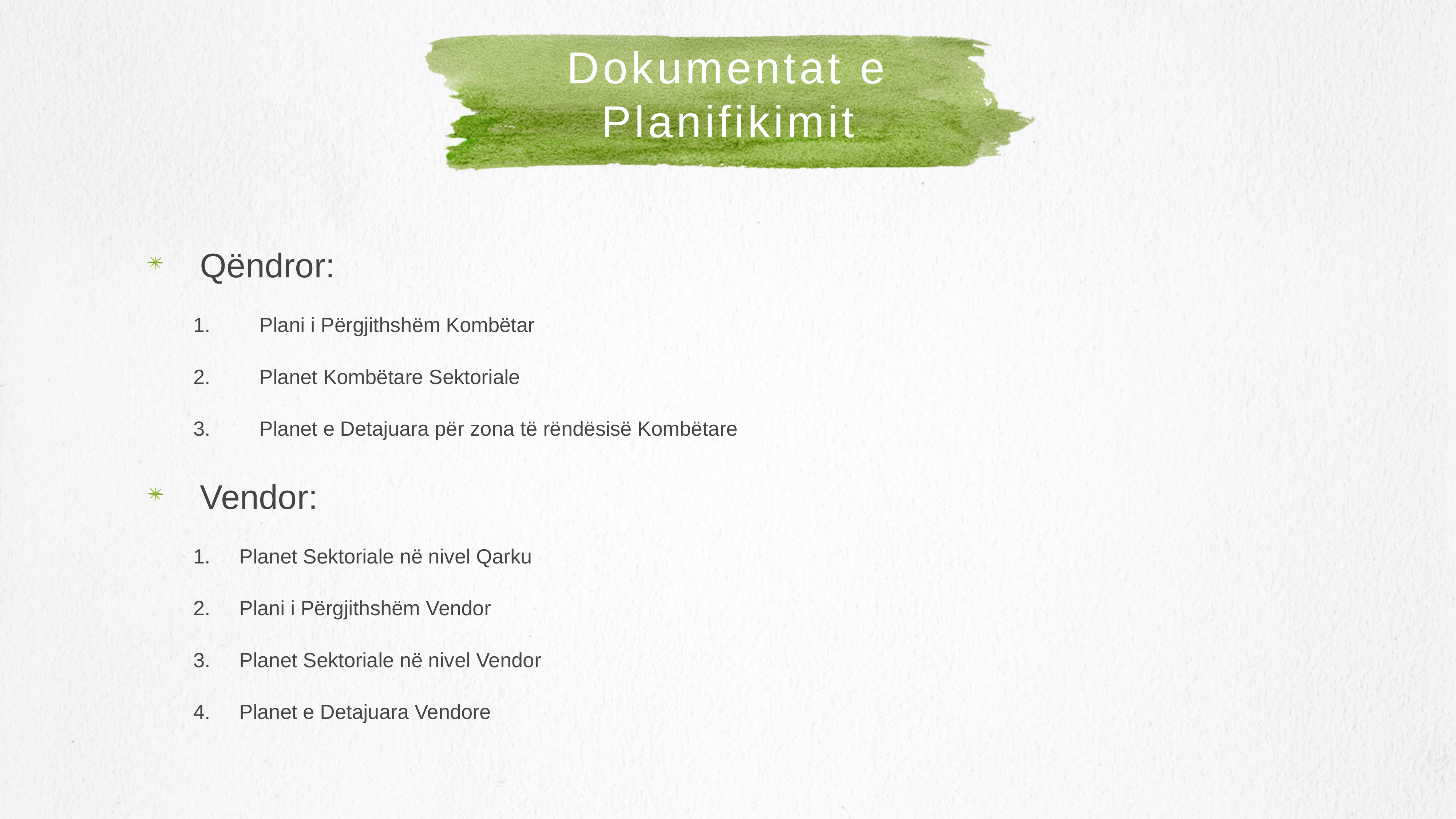

# Dokumentat e Planifikimit
Qëndror:
Plani i Përgjithshëm Kombëtar
Planet Kombëtare Sektoriale
Planet e Detajuara për zona të rëndësisë Kombëtare
Vendor:
Planet Sektoriale në nivel Qarku
Plani i Përgjithshëm Vendor
Planet Sektoriale në nivel Vendor
Planet e Detajuara Vendore